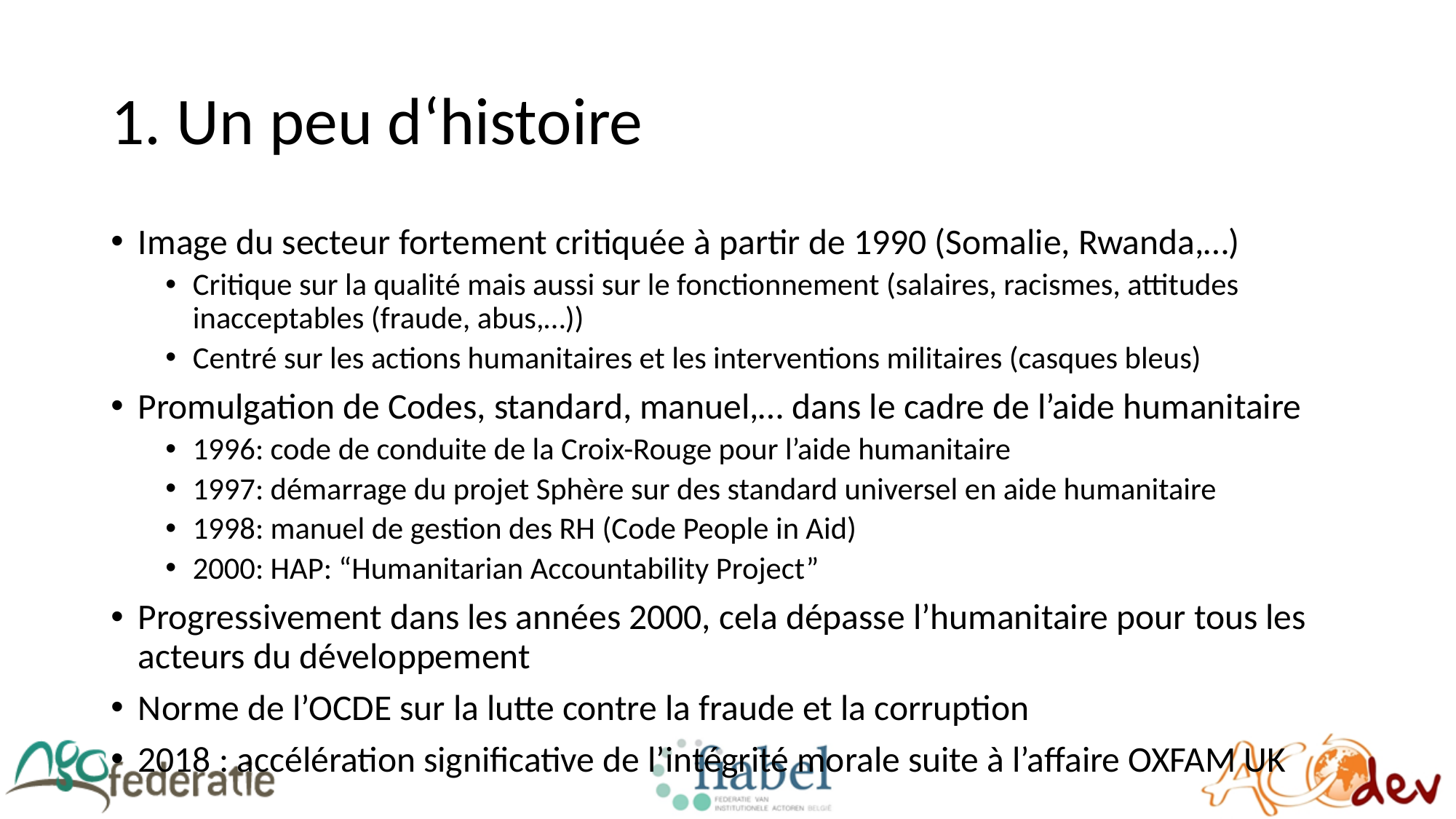

# 1. Un peu d‘histoire
Image du secteur fortement critiquée à partir de 1990 (Somalie, Rwanda,…)
Critique sur la qualité mais aussi sur le fonctionnement (salaires, racismes, attitudes inacceptables (fraude, abus,…))
Centré sur les actions humanitaires et les interventions militaires (casques bleus)
Promulgation de Codes, standard, manuel,… dans le cadre de l’aide humanitaire
1996: code de conduite de la Croix-Rouge pour l’aide humanitaire
1997: démarrage du projet Sphère sur des standard universel en aide humanitaire
1998: manuel de gestion des RH (Code People in Aid)
2000: HAP: “Humanitarian Accountability Project”
Progressivement dans les années 2000, cela dépasse l’humanitaire pour tous les acteurs du développement
Norme de l’OCDE sur la lutte contre la fraude et la corruption
2018 : accélération significative de l’intégrité morale suite à l’affaire OXFAM UK